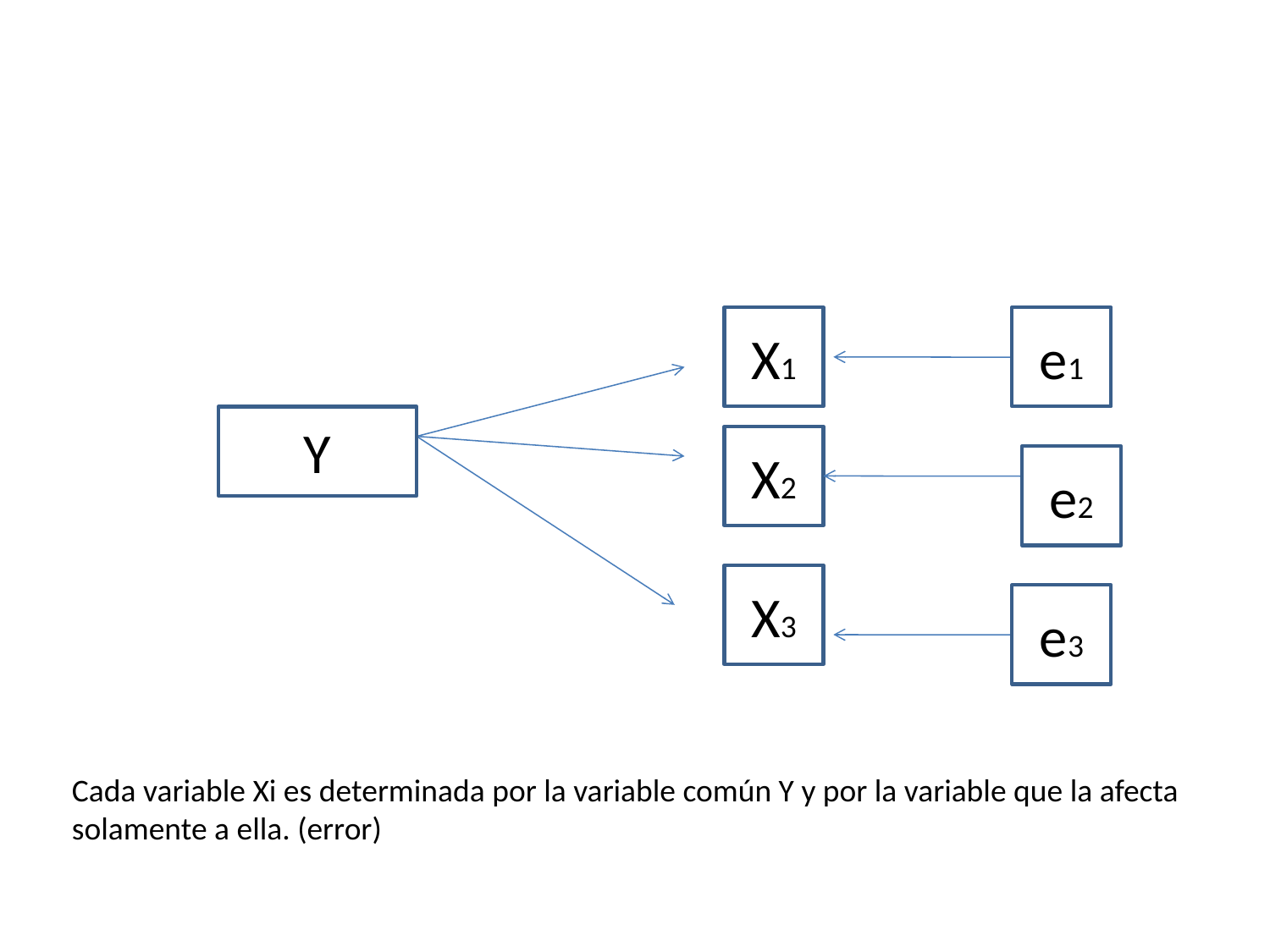

#

X1
e1
Y
X2
e2
X3
e3
Cada variable Xi es determinada por la variable común Y y por la variable que la afecta solamente a ella. (error)